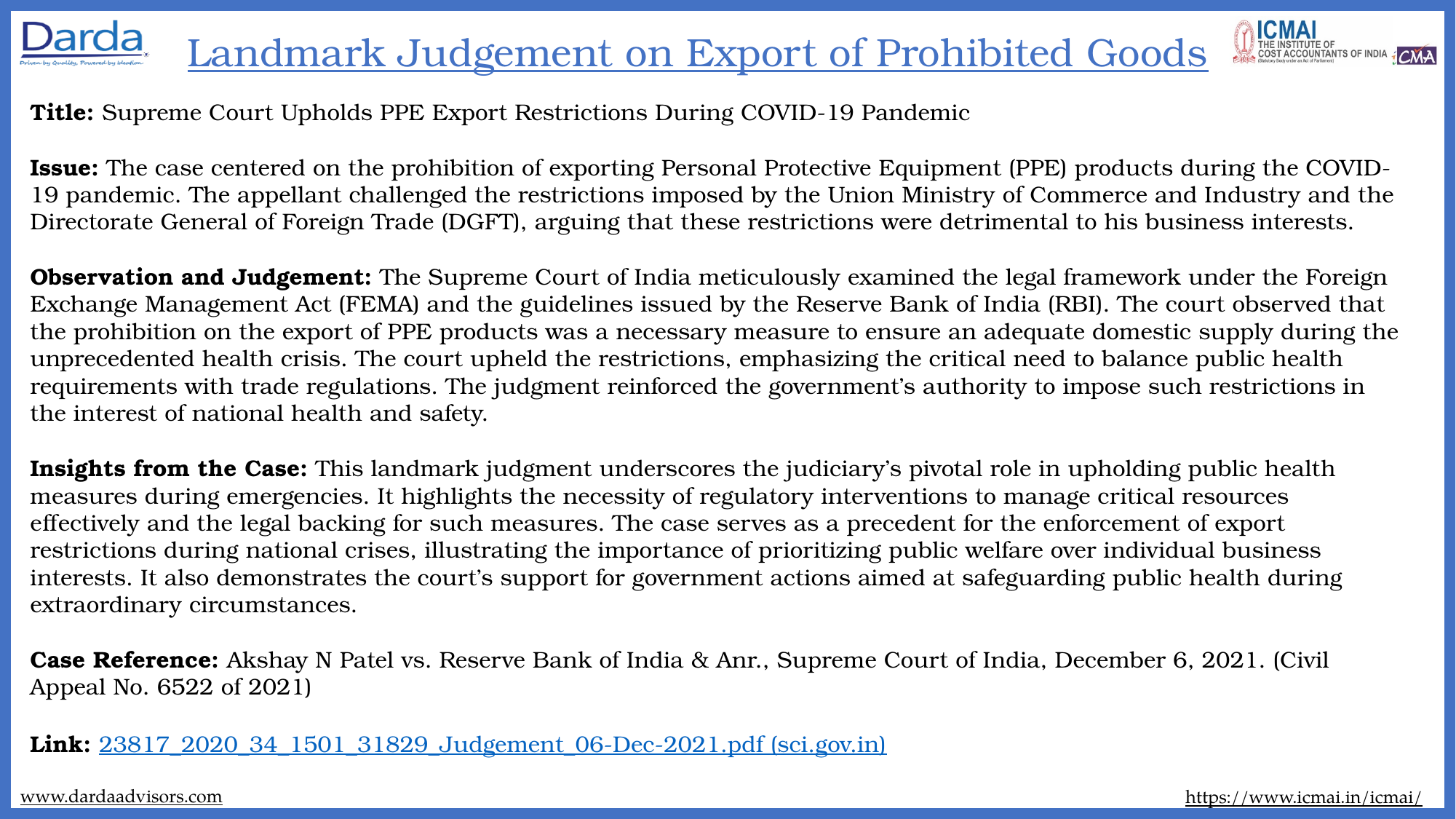

# Landmark Judgement on Export of Prohibited Goods
Title: Supreme Court Upholds PPE Export Restrictions During COVID-19 Pandemic

Issue: The case centered on the prohibition of exporting Personal Protective Equipment (PPE) products during the COVID-19 pandemic. The appellant challenged the restrictions imposed by the Union Ministry of Commerce and Industry and the Directorate General of Foreign Trade (DGFT), arguing that these restrictions were detrimental to his business interests.

Observation and Judgement: The Supreme Court of India meticulously examined the legal framework under the Foreign Exchange Management Act (FEMA) and the guidelines issued by the Reserve Bank of India (RBI). The court observed that the prohibition on the export of PPE products was a necessary measure to ensure an adequate domestic supply during the unprecedented health crisis. The court upheld the restrictions, emphasizing the critical need to balance public health requirements with trade regulations. The judgment reinforced the government’s authority to impose such restrictions in the interest of national health and safety.

Insights from the Case: This landmark judgment underscores the judiciary’s pivotal role in upholding public health measures during emergencies. It highlights the necessity of regulatory interventions to manage critical resources effectively and the legal backing for such measures. The case serves as a precedent for the enforcement of export restrictions during national crises, illustrating the importance of prioritizing public welfare over individual business interests. It also demonstrates the court’s support for government actions aimed at safeguarding public health during extraordinary circumstances.

Case Reference: Akshay N Patel vs. Reserve Bank of India & Anr., Supreme Court of India, December 6, 2021. (Civil Appeal No. 6522 of 2021)

Link: 23817_2020_34_1501_31829_Judgement_06-Dec-2021.pdf (sci.gov.in)